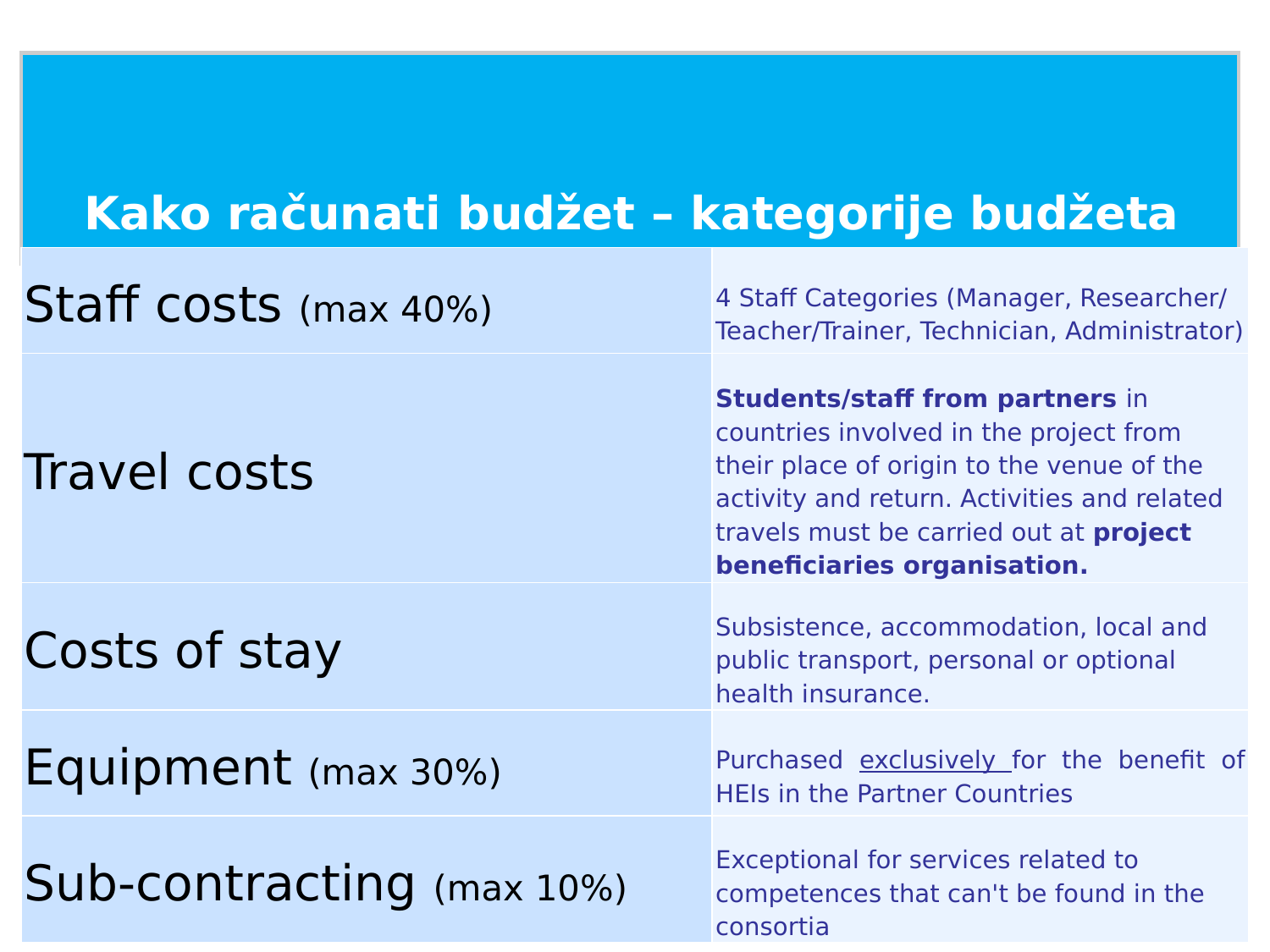

# Kako računati budžet – kategorije budžeta
| Staff costs (max 40%) | 4 Staff Categories (Manager, Researcher/ Teacher/Trainer, Technician, Administrator) |
| --- | --- |
| Travel costs | Students/staff from partners in countries involved in the project from their place of origin to the venue of the activity and return. Activities and related travels must be carried out at project beneficiaries organisation. |
| Costs of stay | Subsistence, accommodation, local and public transport, personal or optional health insurance. |
| Equipment (max 30%) | Purchased exclusively for the benefit of HEIs in the Partner Countries |
| Sub-contracting (max 10%) | Exceptional for services related to competences that can't be found in the consortia |

16